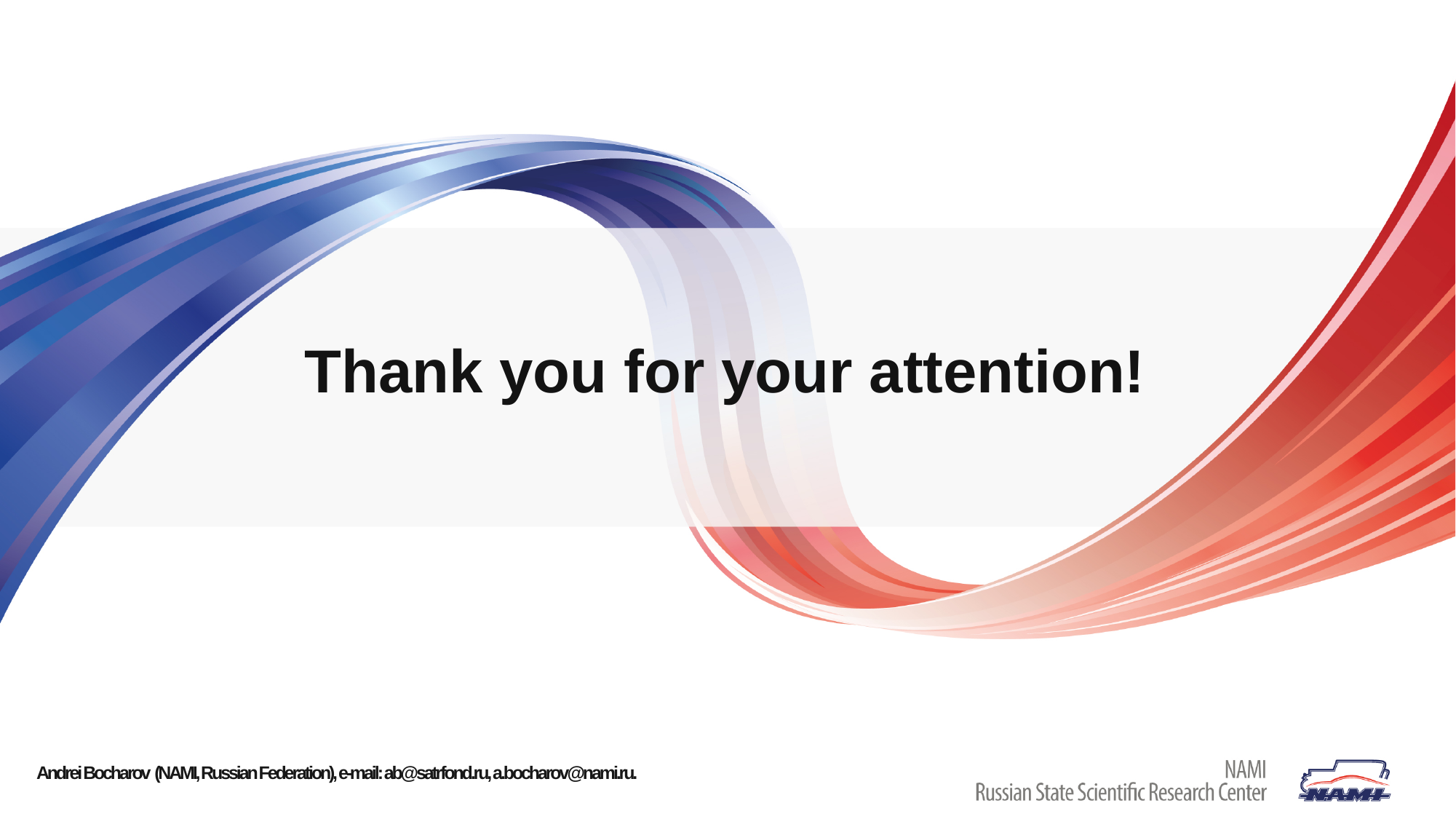

Thank you for your attention!
Andrei Bocharov  (NAMI, Russian Federation), e-mail: ab@satrfond.ru, a.bocharov@nami.ru.